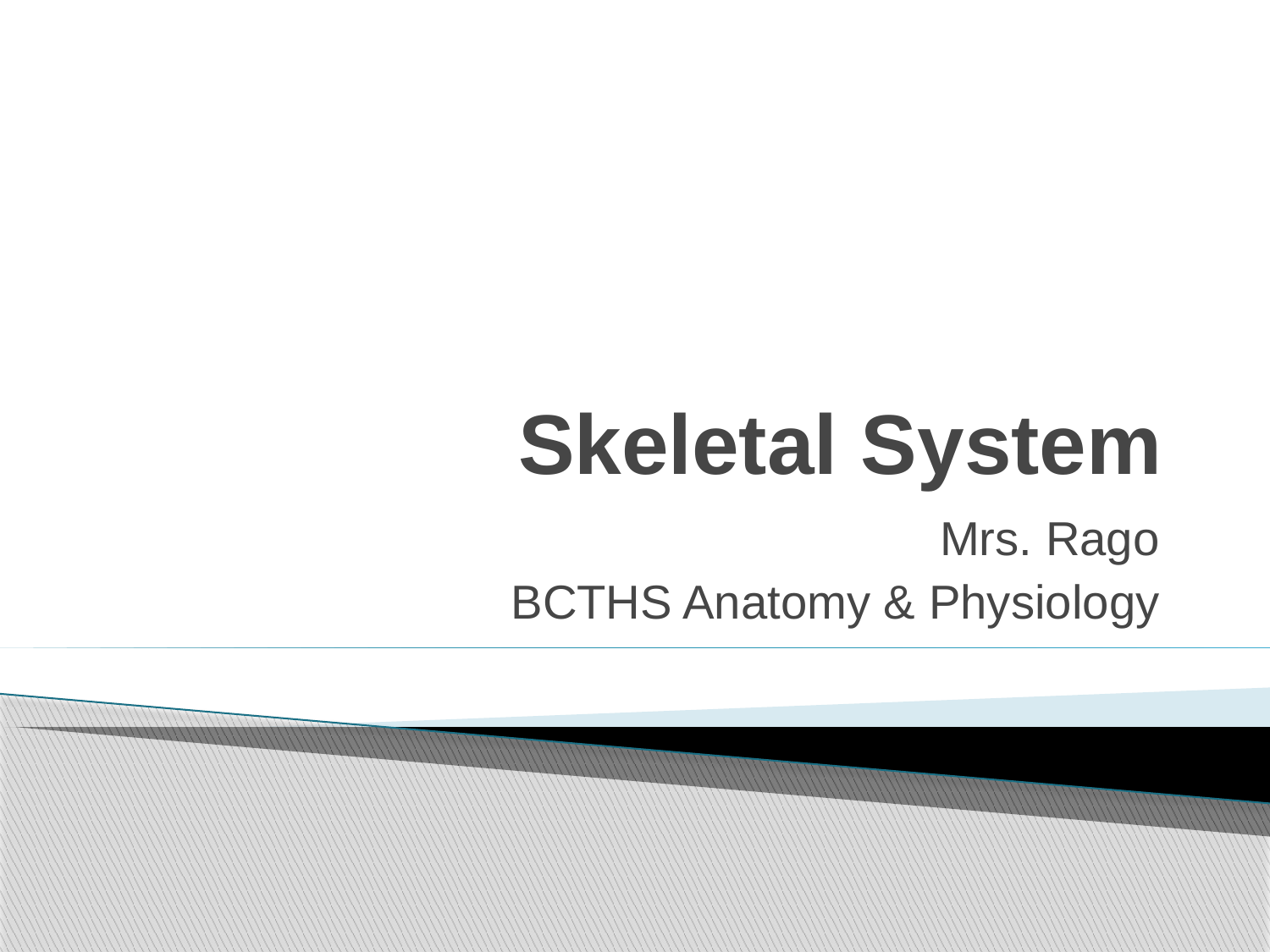

# Skeletal System
Mrs. Rago
BCTHS Anatomy & Physiology